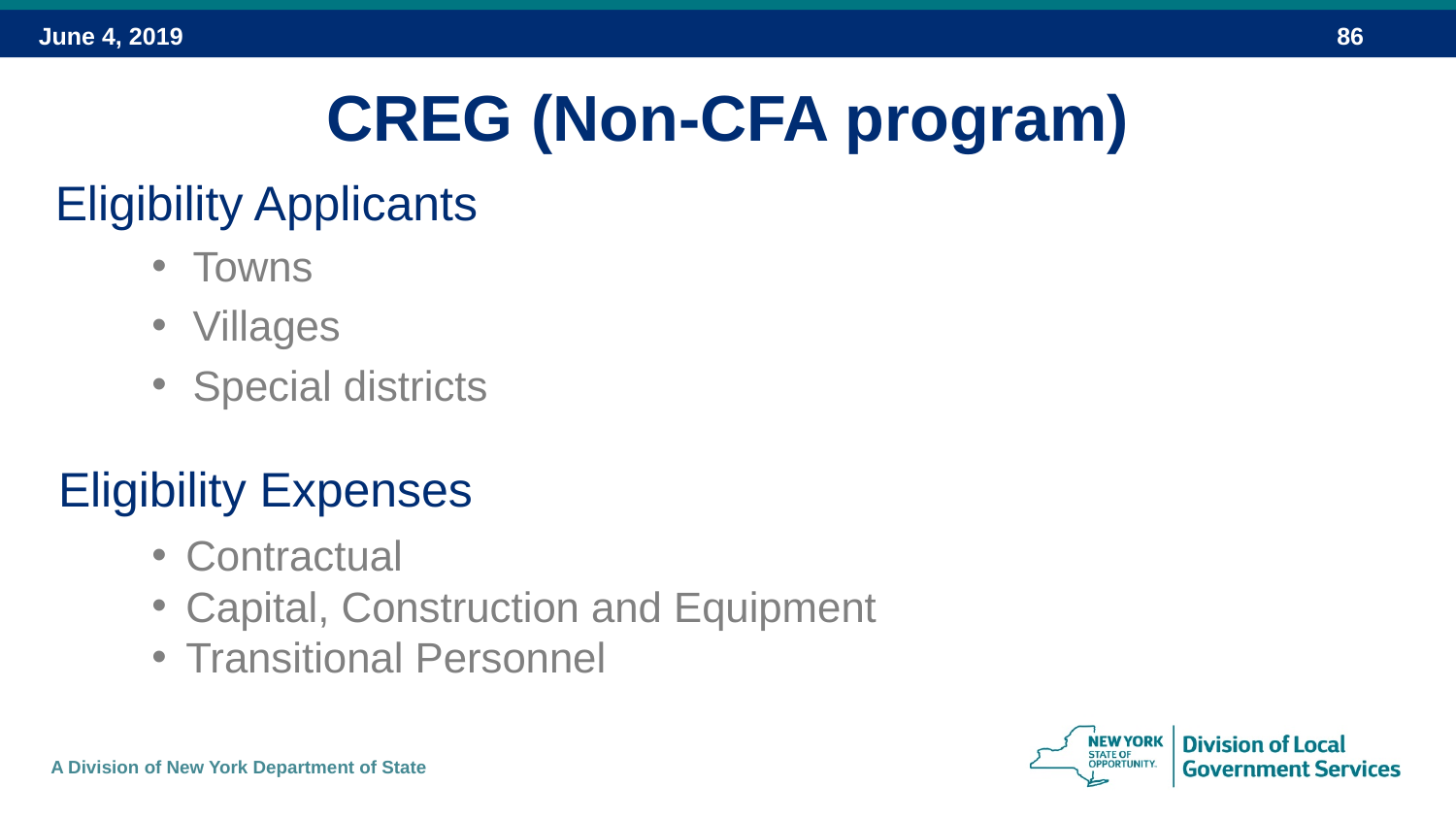

CREG (Non-CFA program)
Eligibility Applicants
Towns
Villages
Special districts

Eligibility Expenses
Contractual
Capital, Construction and Equipment
Transitional Personnel